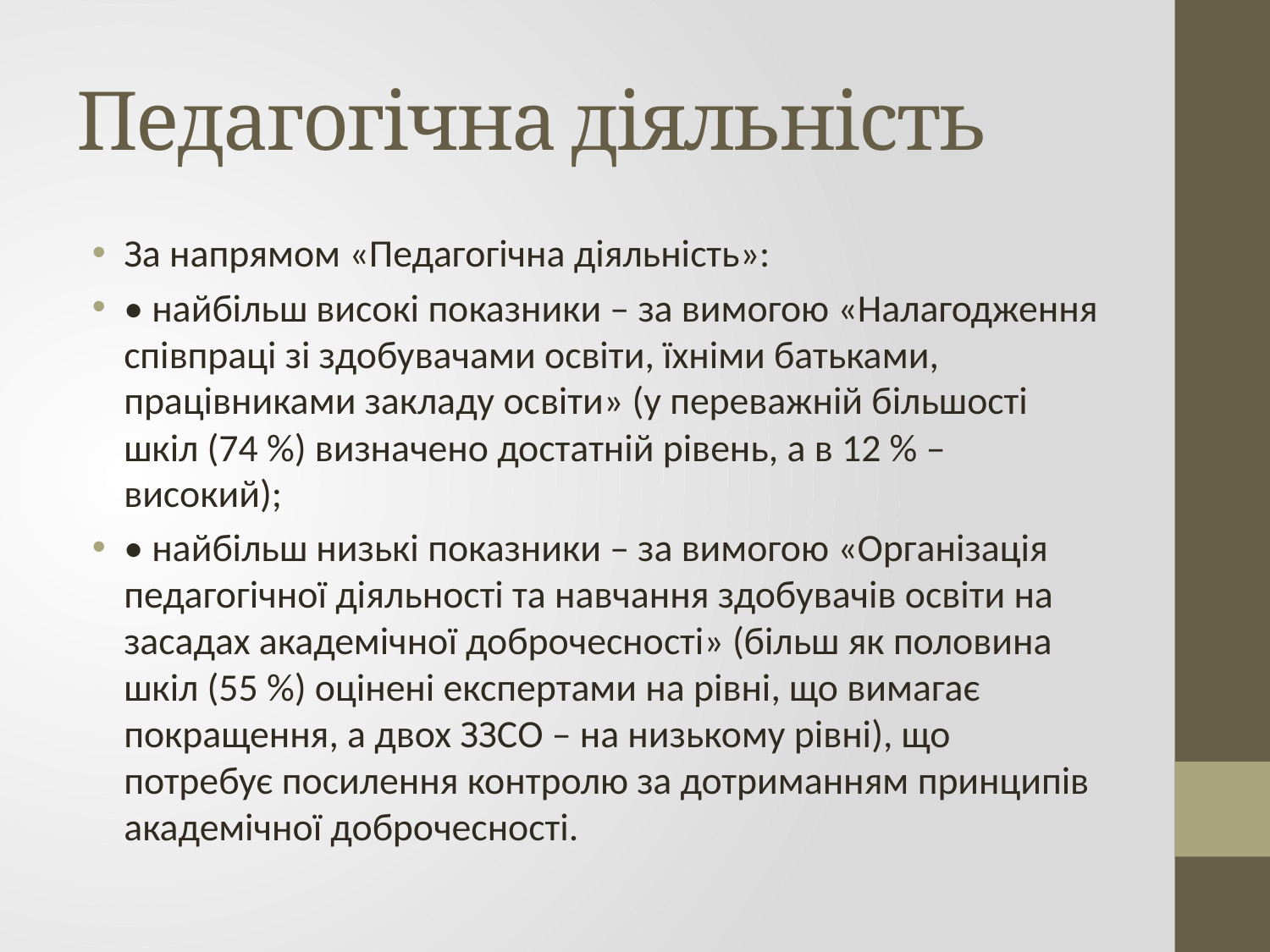

# Педагогічна діяльність
За напрямом «Педагогічна діяльність»:
• найбільш високі показники – за вимогою «Налагодження співпраці зі здобувачами освіти, їхніми батьками, працівниками закладу освіти» (у переважній більшості шкіл (74 %) визначено достатній рівень, а в 12 % – високий);
• найбільш низькі показники – за вимогою «Організація педагогічної діяльності та навчання здобувачів освіти на засадах академічної доброчесності» (більш як половина шкіл (55 %) оцінені експертами на рівні, що вимагає покращення, а двох ЗЗСО – на низькому рівні), що потребує посилення контролю за дотриманням принципів академічної доброчесності.